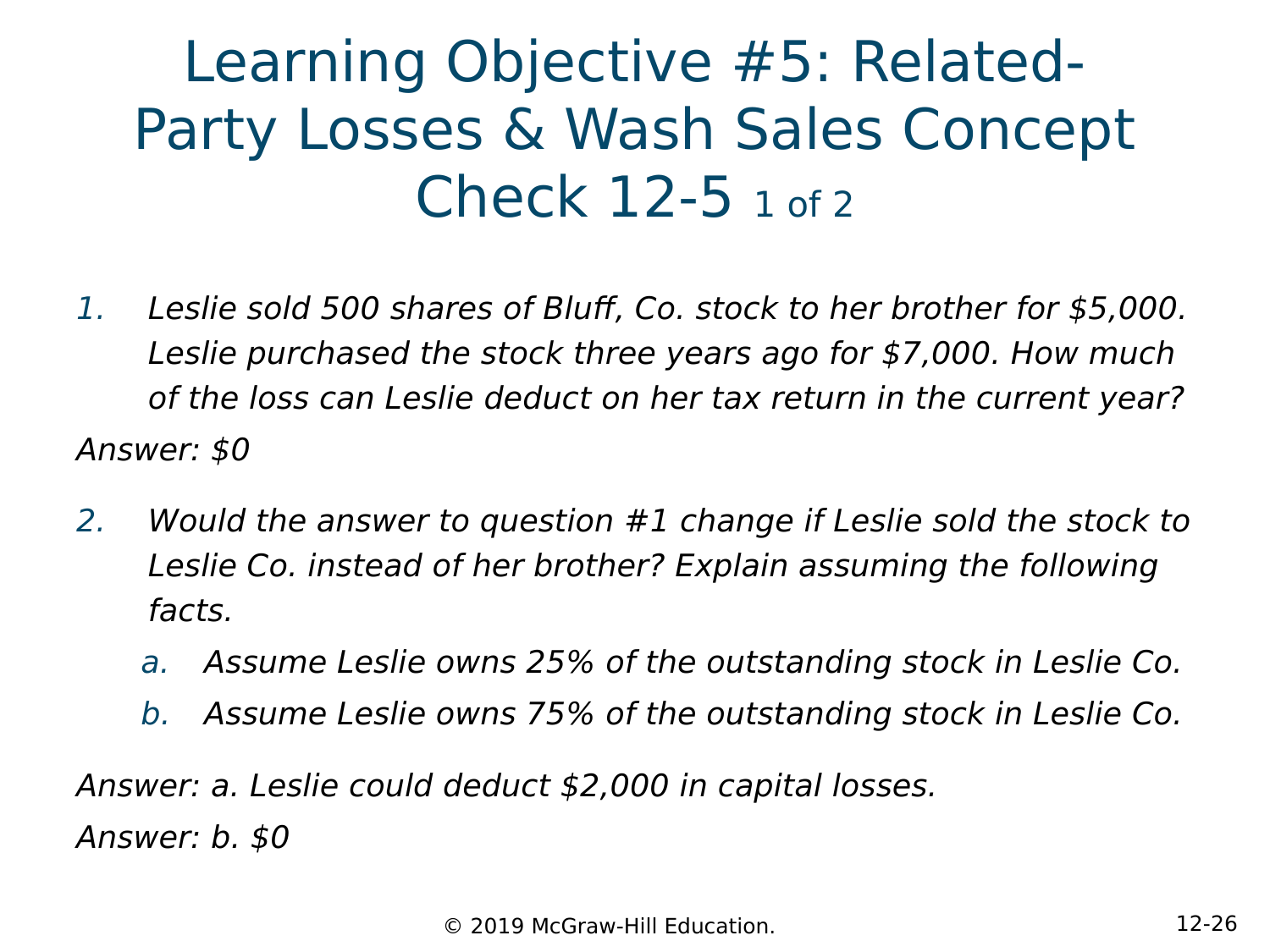

# Learning Objective #5: Related-Party Losses & Wash Sales Concept Check 12-5 1 of 2
Leslie sold 500 shares of Bluff, Co. stock to her brother for $5,000. Leslie purchased the stock three years ago for $7,000. How much of the loss can Leslie deduct on her tax return in the current year?
Answer: $0
Would the answer to question #1 change if Leslie sold the stock to Leslie Co. instead of her brother? Explain assuming the following facts.
Assume Leslie owns 25% of the outstanding stock in Leslie Co.
Assume Leslie owns 75% of the outstanding stock in Leslie Co.
Answer: a. Leslie could deduct $2,000 in capital losses.
Answer: b. $0